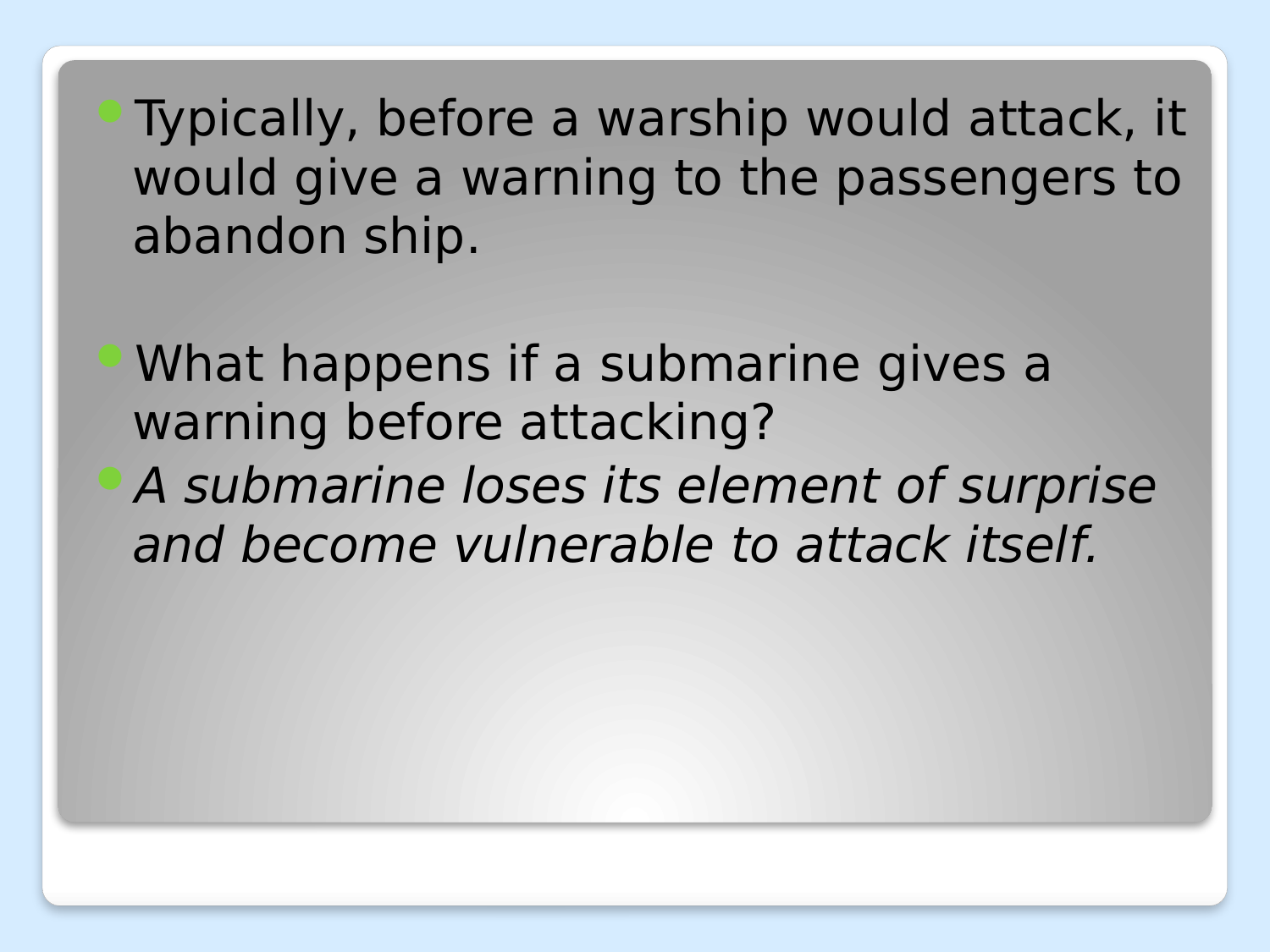

Typically, before a warship would attack, it would give a warning to the passengers to abandon ship.

What happens if a submarine gives a warning before attacking?
A submarine loses its element of surprise and become vulnerable to attack itself.
#